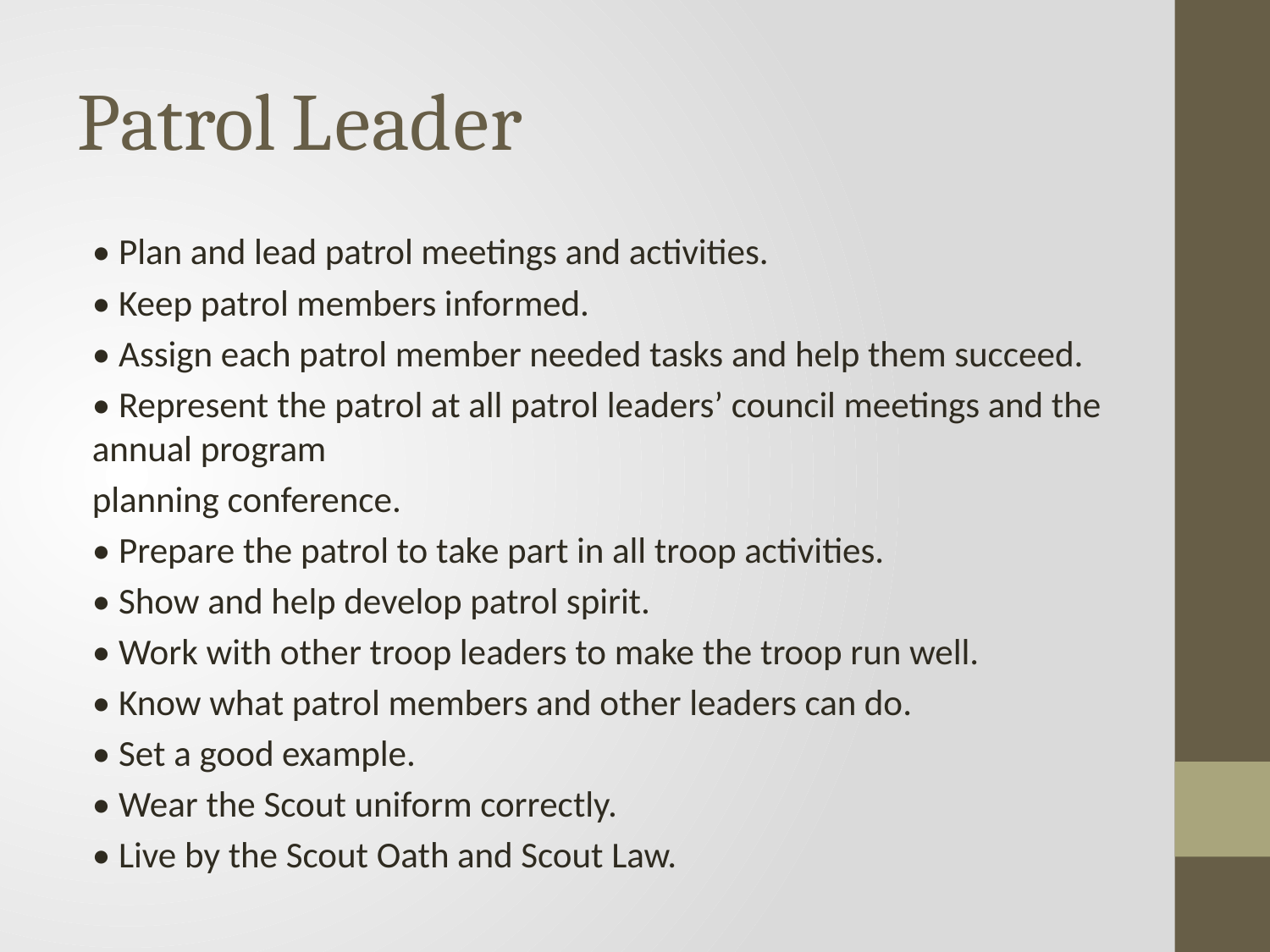

# Patrol Leader
• Plan and lead patrol meetings and activities.
• Keep patrol members informed.
• Assign each patrol member needed tasks and help them succeed.
• Represent the patrol at all patrol leaders’ council meetings and the annual program
planning conference.
• Prepare the patrol to take part in all troop activities.
• Show and help develop patrol spirit.
• Work with other troop leaders to make the troop run well.
• Know what patrol members and other leaders can do.
• Set a good example.
• Wear the Scout uniform correctly.
• Live by the Scout Oath and Scout Law.